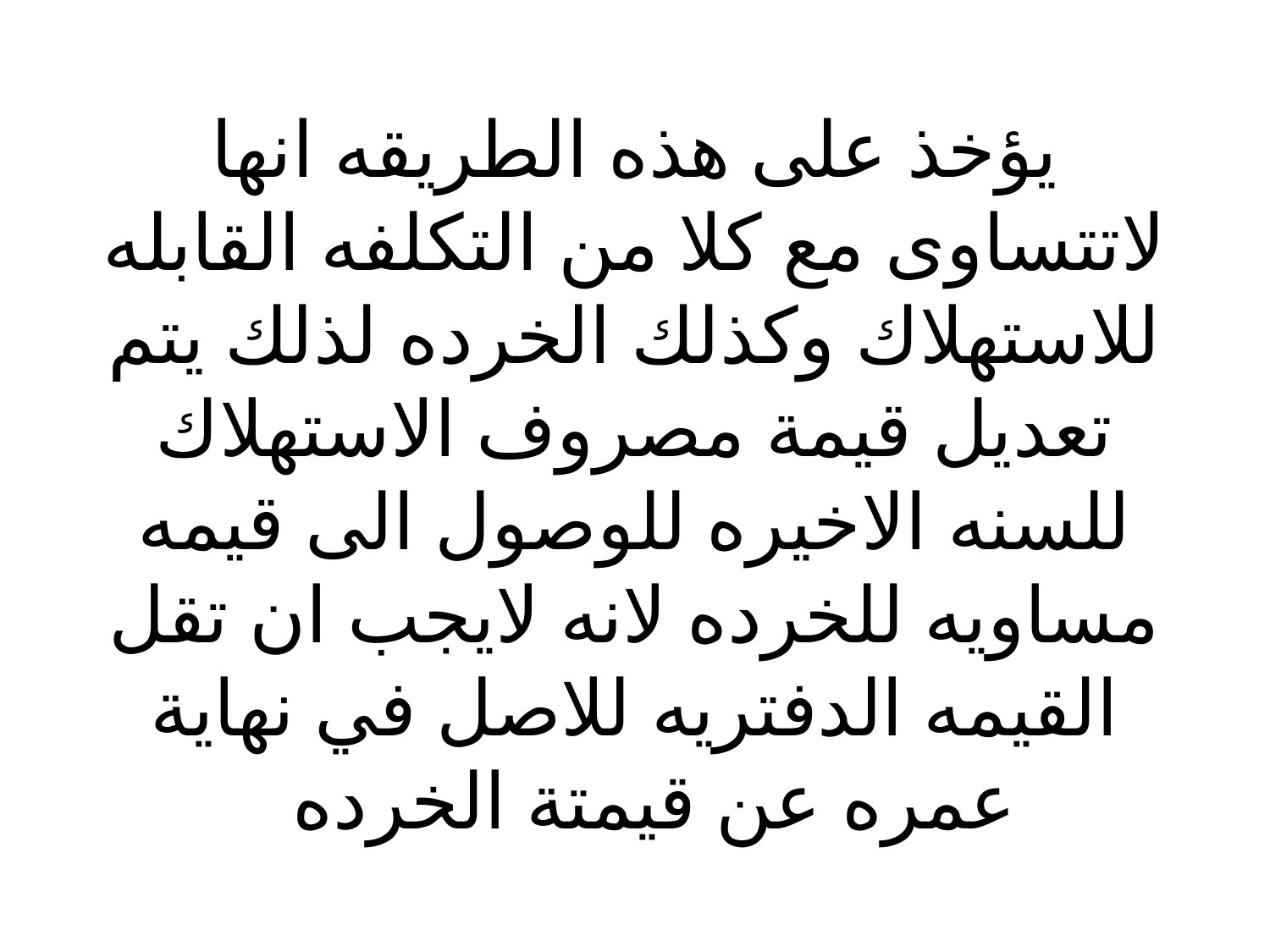

# يؤخذ على هذه الطريقه انها لاتتساوى مع كلا من التكلفه القابله للاستهلاك وكذلك الخرده لذلك يتم تعديل قيمة مصروف الاستهلاك للسنه الاخيره للوصول الى قيمه مساويه للخرده لانه لايجب ان تقل القيمه الدفتريه للاصل في نهاية عمره عن قيمتة الخرده